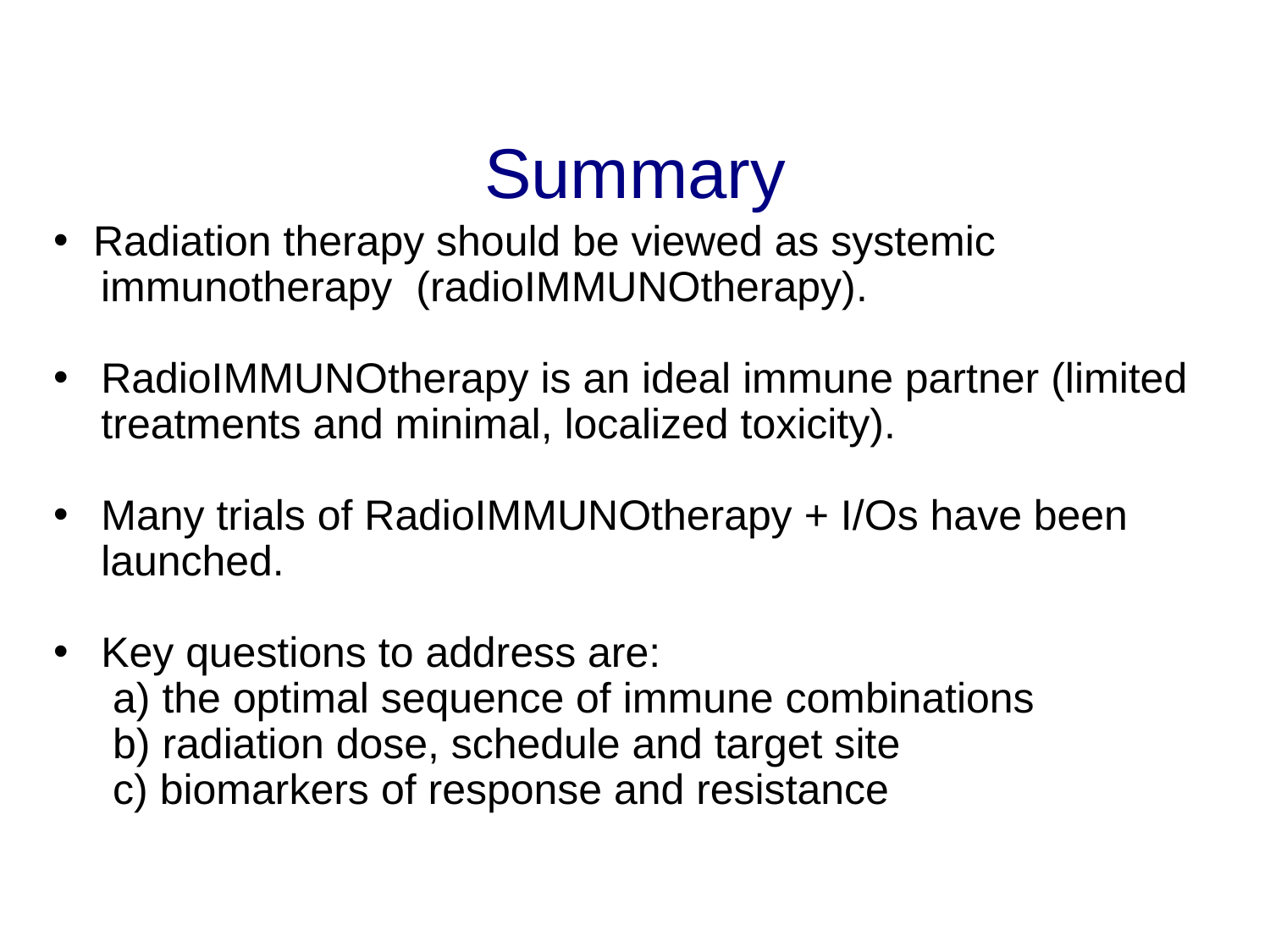

# Summary

Radiation therapy should be viewed as systemic
    immunotherapy  (radioIMMUNOtherapy).

RadioIMMUNOtherapy is an ideal immune partner (limited treatments and minimal, localized toxicity).

Many trials of RadioIMMUNOtherapy + I/Os have been launched.

Key questions to address are:
     a) the optimal sequence of immune combinations
     b) radiation dose, schedule and target site
     c) biomarkers of response and resistance